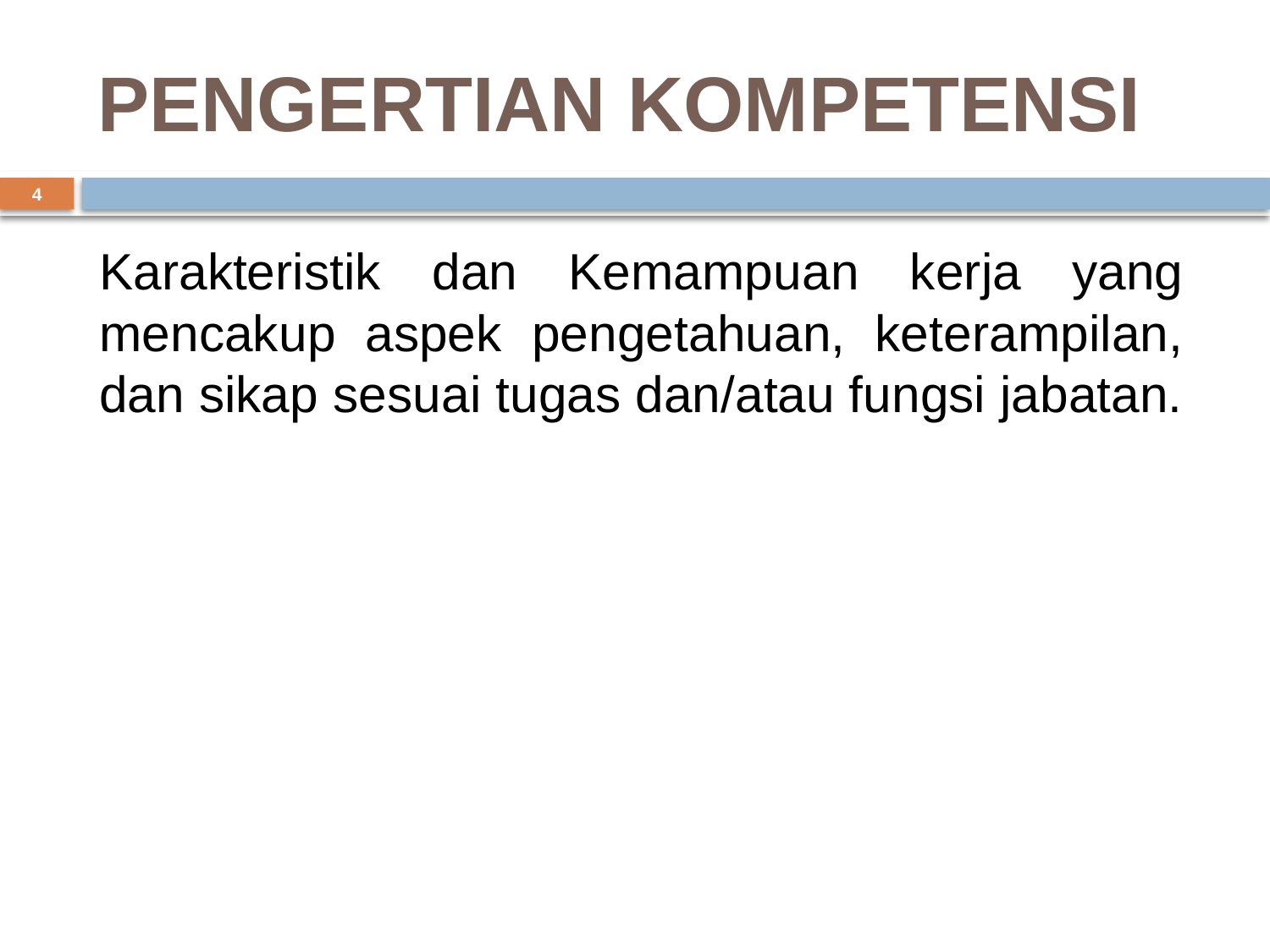

# PENGERTIAN KOMPETENSI
4
	Karakteristik dan Kemampuan kerja yang mencakup aspek pengetahuan, keterampilan, dan sikap sesuai tugas dan/atau fungsi jabatan.